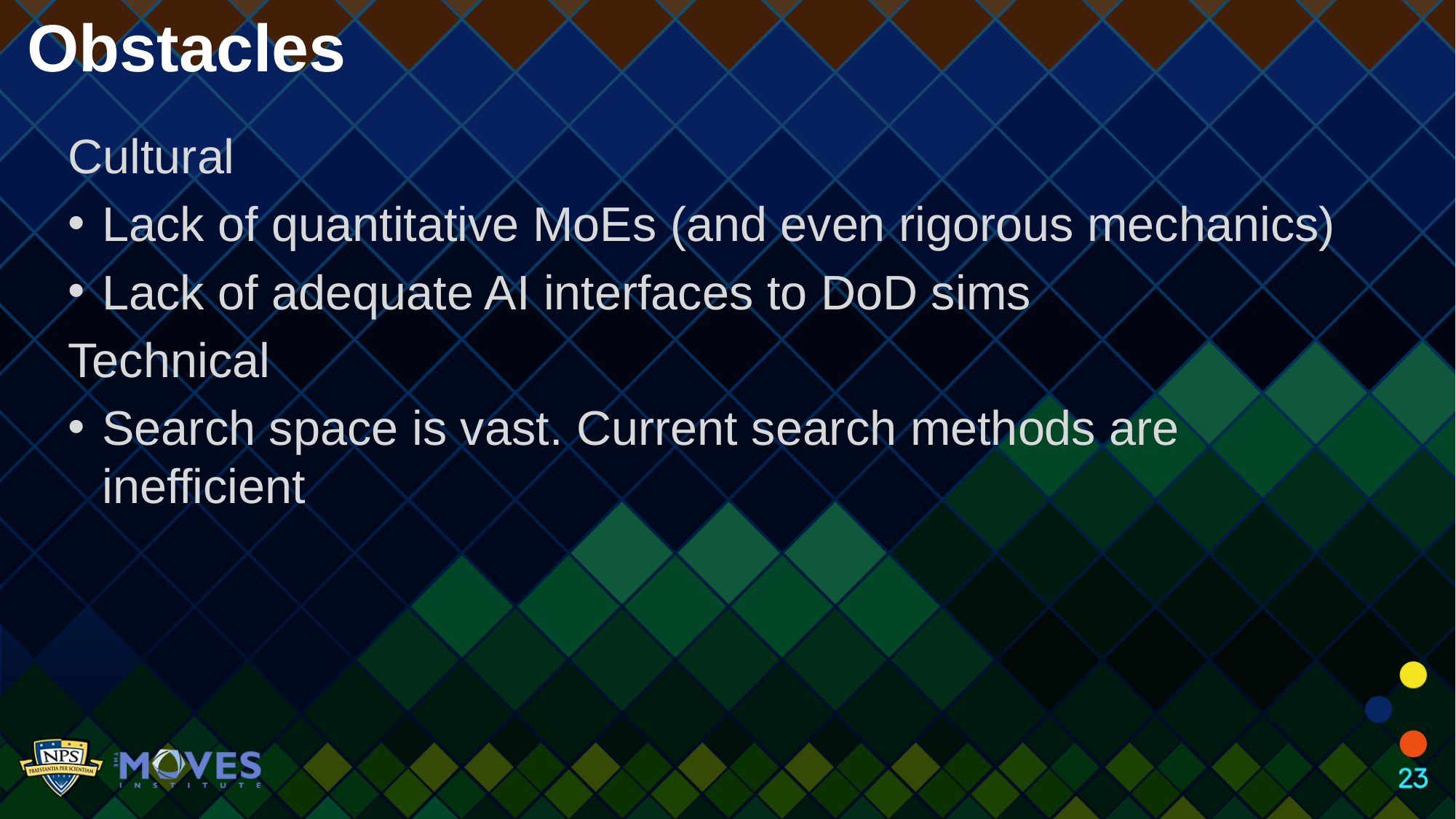

Obstacles
Cultural
Lack of quantitative MoEs (and even rigorous mechanics)
Lack of adequate AI interfaces to DoD sims
Technical
Search space is vast. Current search methods are inefficient